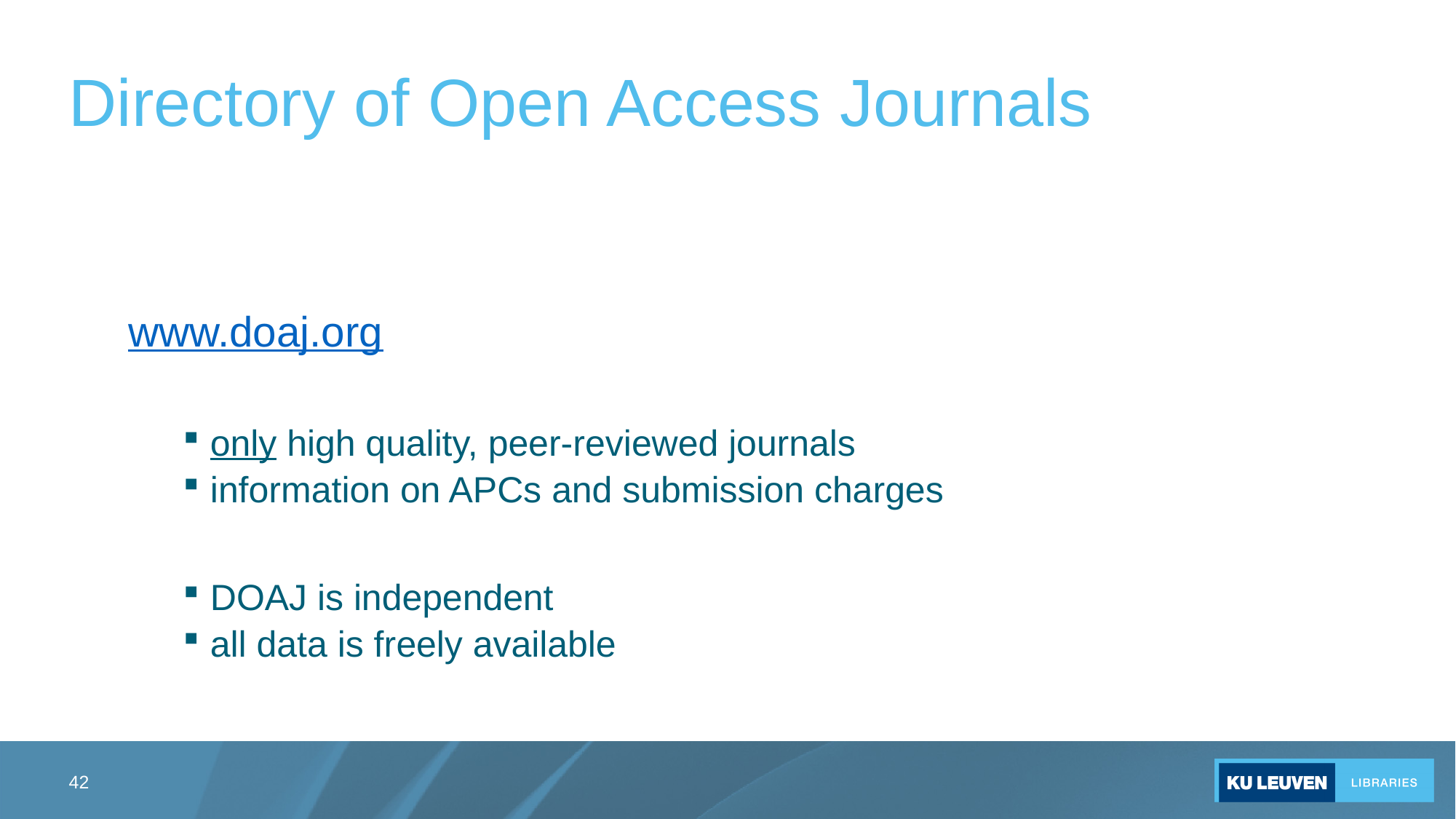

# Directory of Open Access Journals

www.doaj.org

only high quality, peer-reviewed journals
information on APCs and submission charges

DOAJ is independent
all data is freely available

42